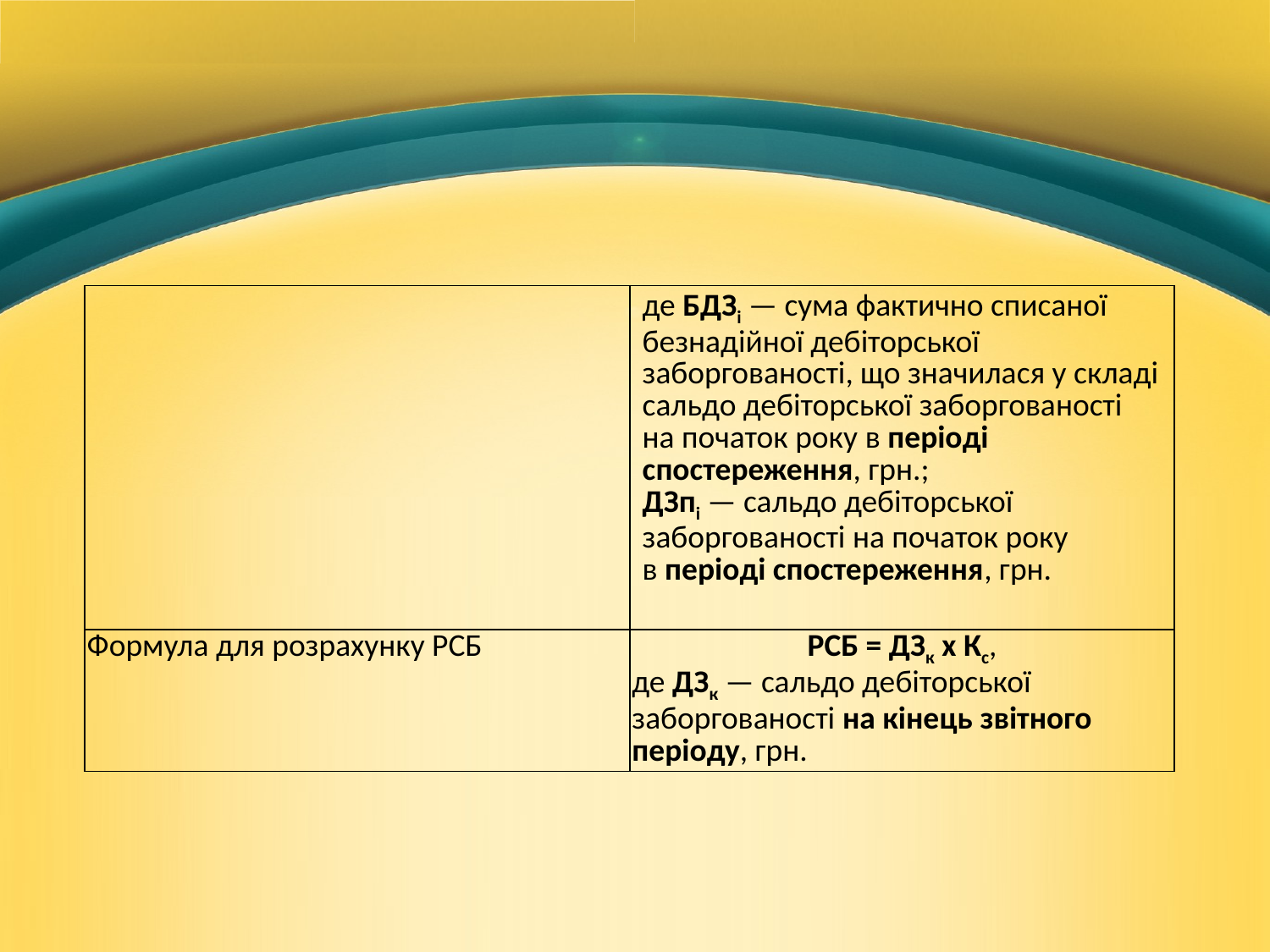

#
|  | де БДЗі — сума фактично списаної безнадійної дебіторської заборгованості, що значилася у складі сальдо дебіторської заборгованості на початок року в періоді спостереження, грн.; ДЗпі — сальдо дебіторської заборгованості на початок року в періоді спостереження, грн. |
| --- | --- |
| Формула для розрахунку РСБ | РСБ = ДЗк х Кс, де ДЗк — сальдо дебіторської заборгованості на кінець звітного періоду, грн. |